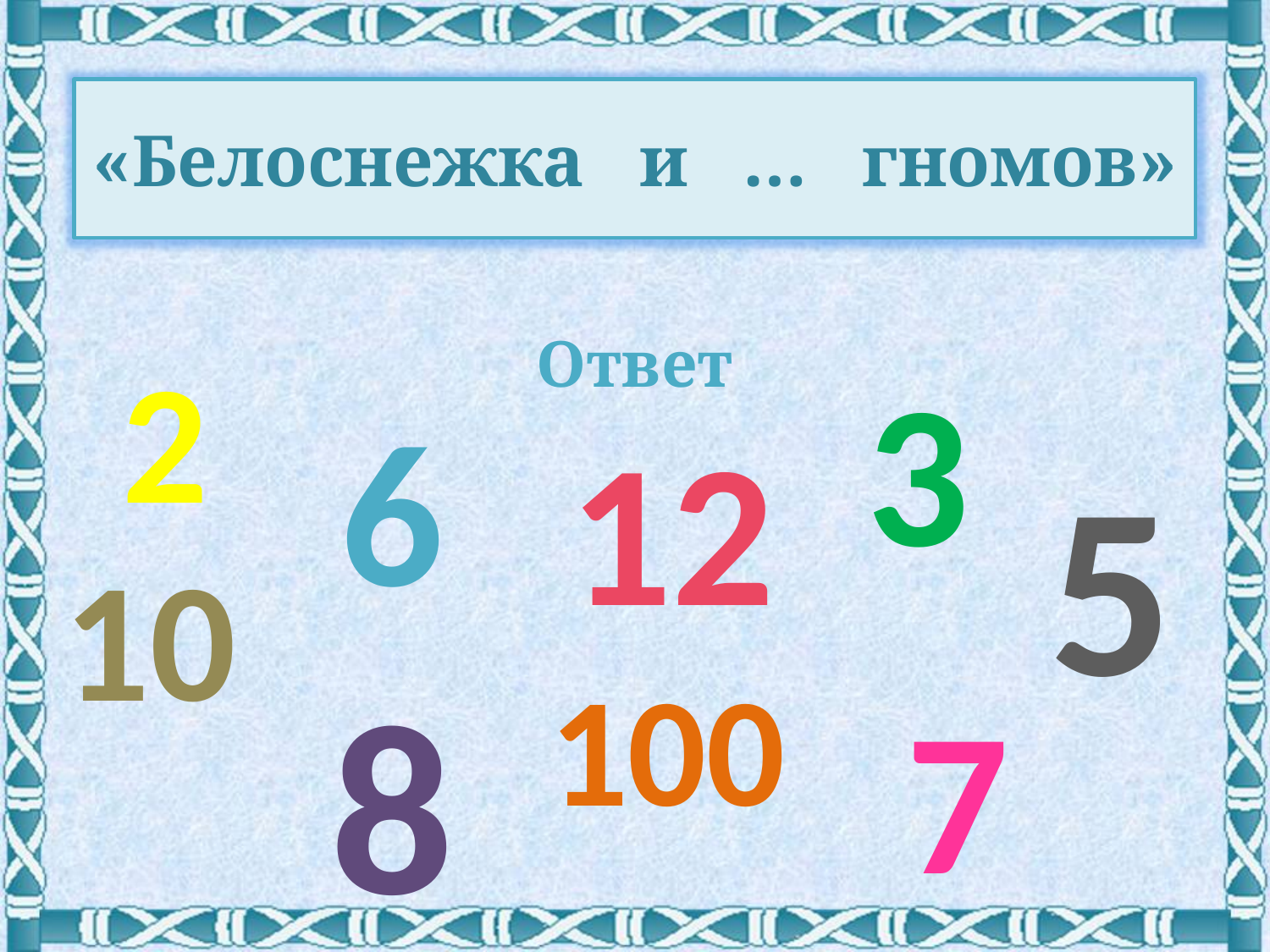

«Белоснежка   и   …   гномов»
Ответ
2
3
6
12
5
10
8
100
7